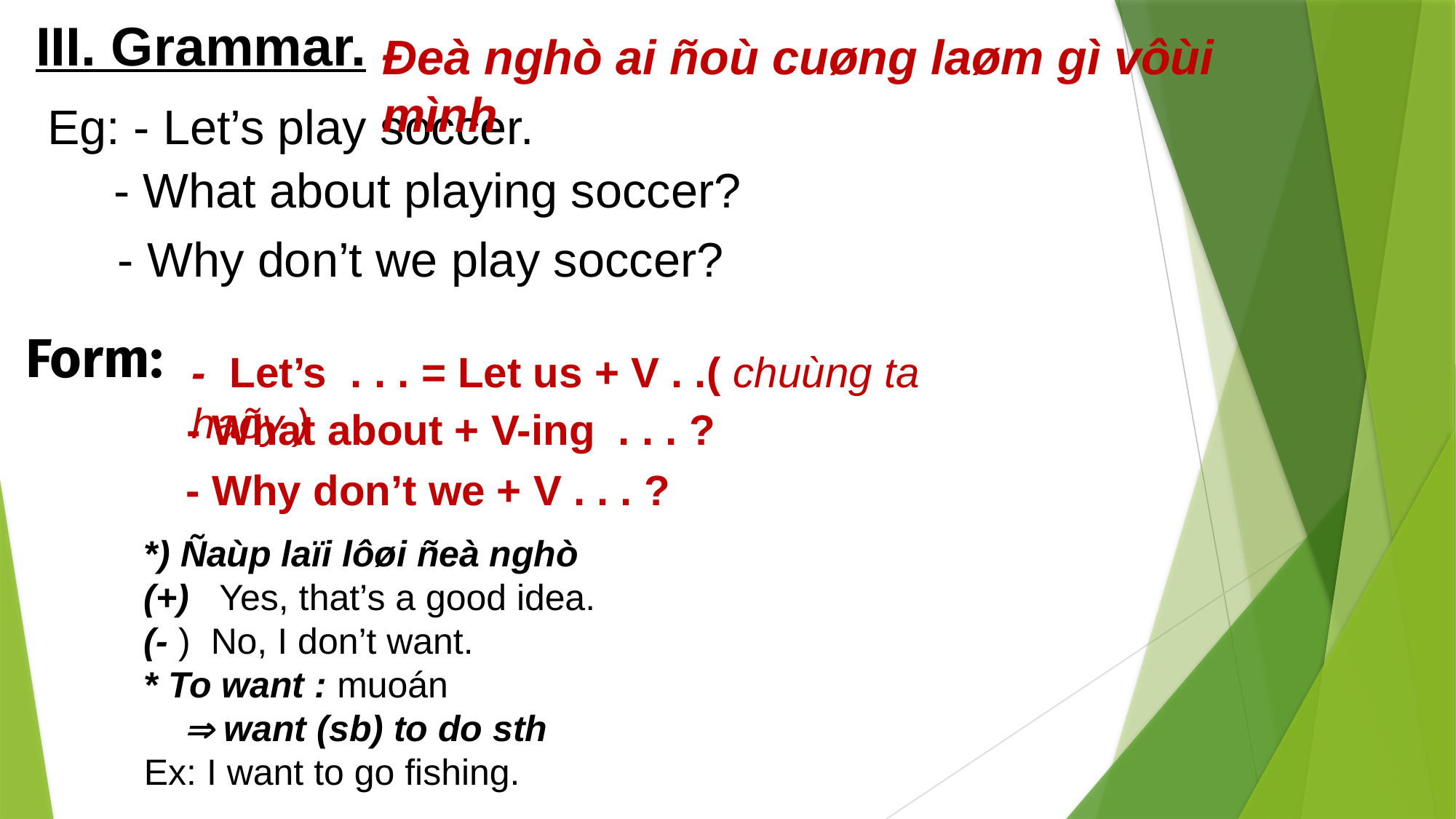

III. Grammar.
Đeà nghò ai ñoù cuøng laøm gì vôùi mình
Eg: - Let’s play soccer.
 - What about playing soccer?
 - Why don’t we play soccer?
Form:
-  Let’s  . . . = Let us + V . .( chuùng ta haõy )
- What about + V-ing  . . . ?
- Why don’t we + V . . . ?
*) Ñaùp laïi lôøi ñeà nghò
(+)   Yes, that’s a good idea.
(- )  No, I don’t want.
* To want : muoán
    ⇒ want (sb) to do sth
Ex: I want to go fishing.